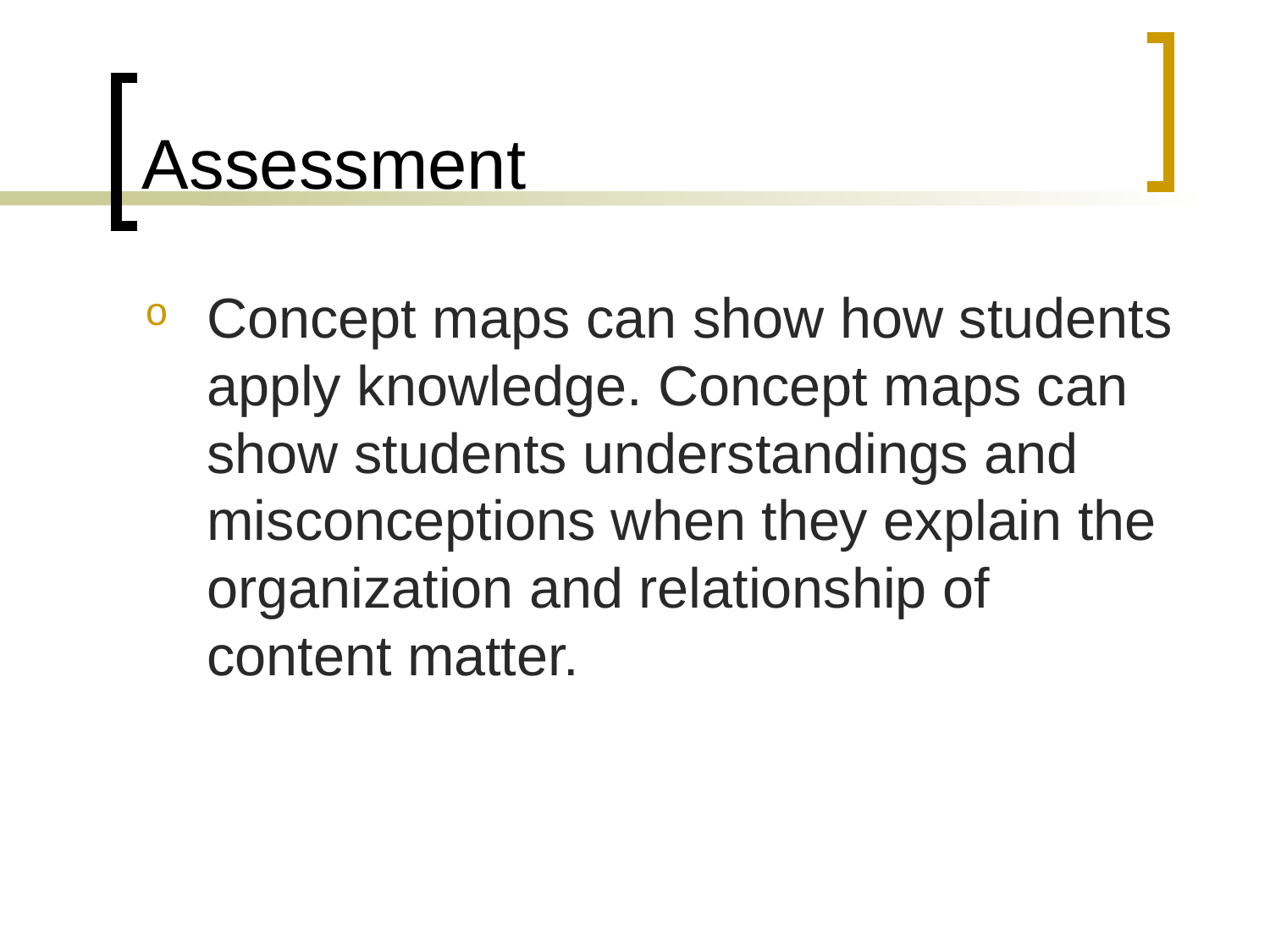

Assessment
Concept maps can show how students apply knowledge. Concept maps can show students understandings and misconceptions when they explain the organization and relationship of content matter.